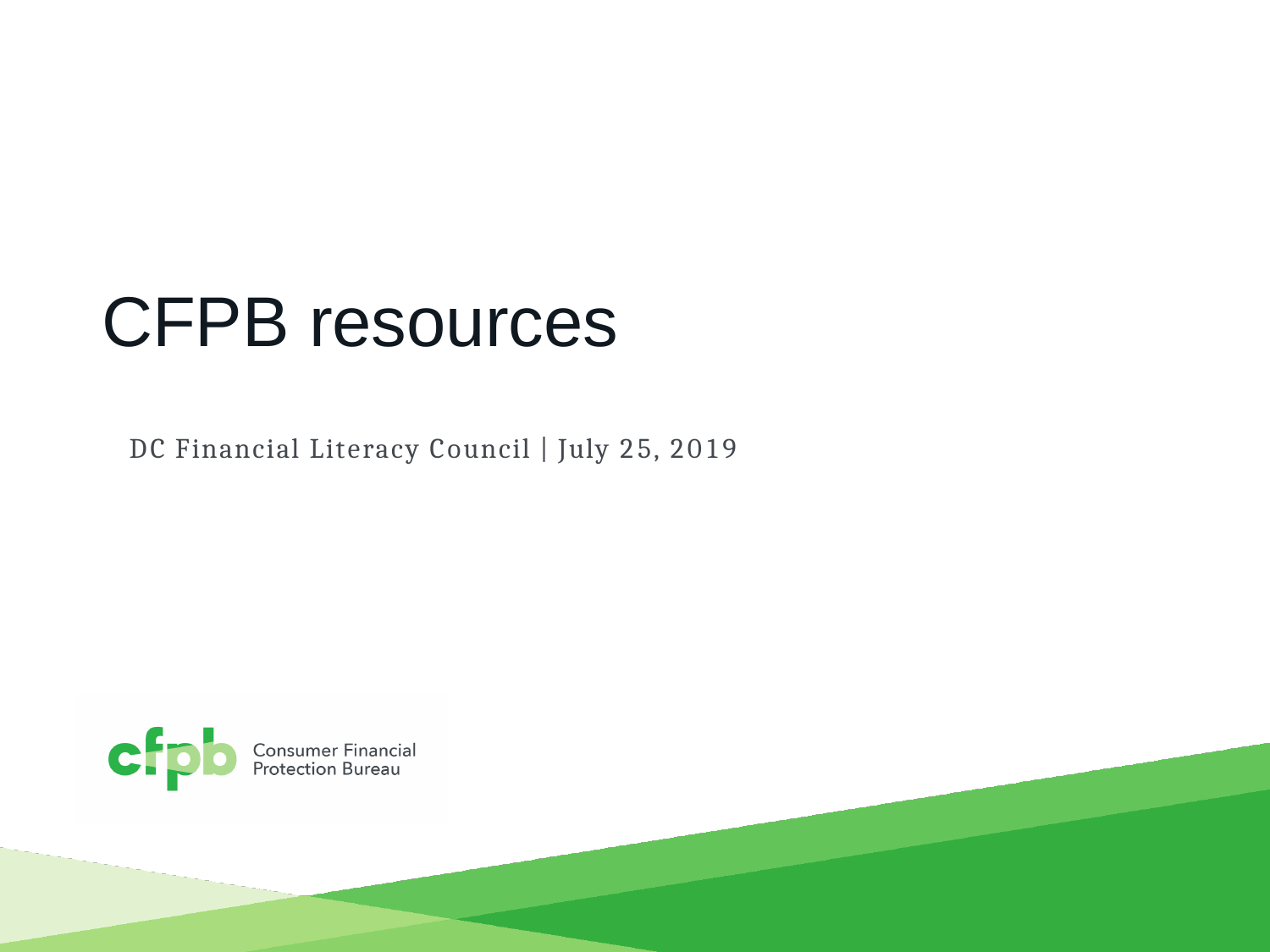

# CFPB resources
DC Financial Literacy Council | July 25, 2019